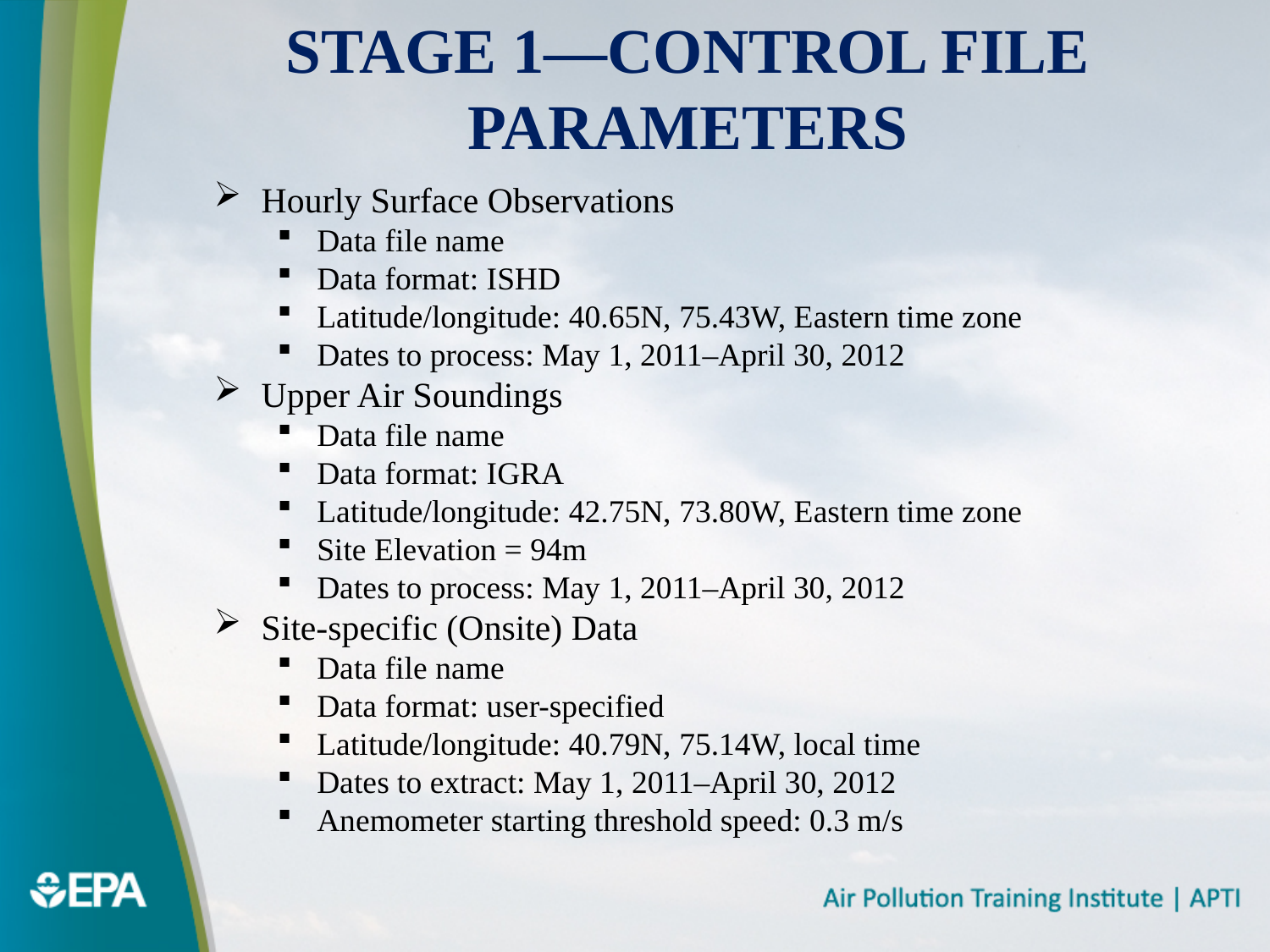

# Stage 1—Control File Parameters
Hourly Surface Observations
Data file name
Data format: ISHD
Latitude/longitude: 40.65N, 75.43W, Eastern time zone
Dates to process: May 1, 2011–April 30, 2012
Upper Air Soundings
Data file name
Data format: IGRA
Latitude/longitude: 42.75N, 73.80W, Eastern time zone
Site Elevation = 94m
Dates to process: May 1, 2011–April 30, 2012
Site-specific (Onsite) Data
Data file name
Data format: user-specified
Latitude/longitude: 40.79N, 75.14W, local time
Dates to extract: May 1, 2011–April 30, 2012
Anemometer starting threshold speed: 0.3 m/s